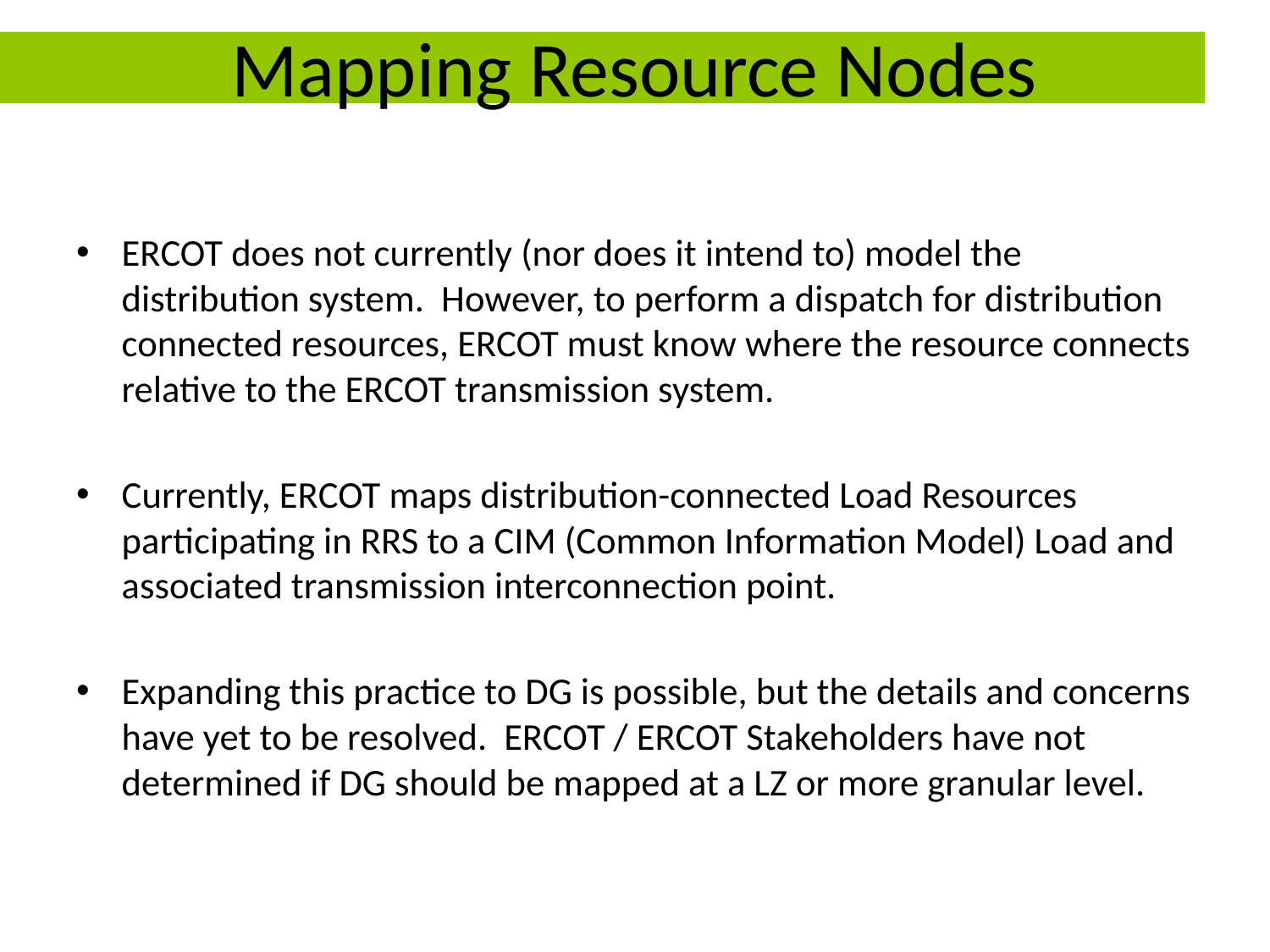

# Mapping Resource Nodes
ERCOT does not currently (nor does it intend to) model the distribution system.  However, to perform a dispatch for distribution connected resources, ERCOT must know where the resource connects relative to the ERCOT transmission system.

Currently, ERCOT maps distribution-connected Load Resources participating in RRS to a CIM (Common Information Model) Load and associated transmission interconnection point.

Expanding this practice to DG is possible, but the details and concerns have yet to be resolved.  ERCOT / ERCOT Stakeholders have not determined if DG should be mapped at a LZ or more granular level.